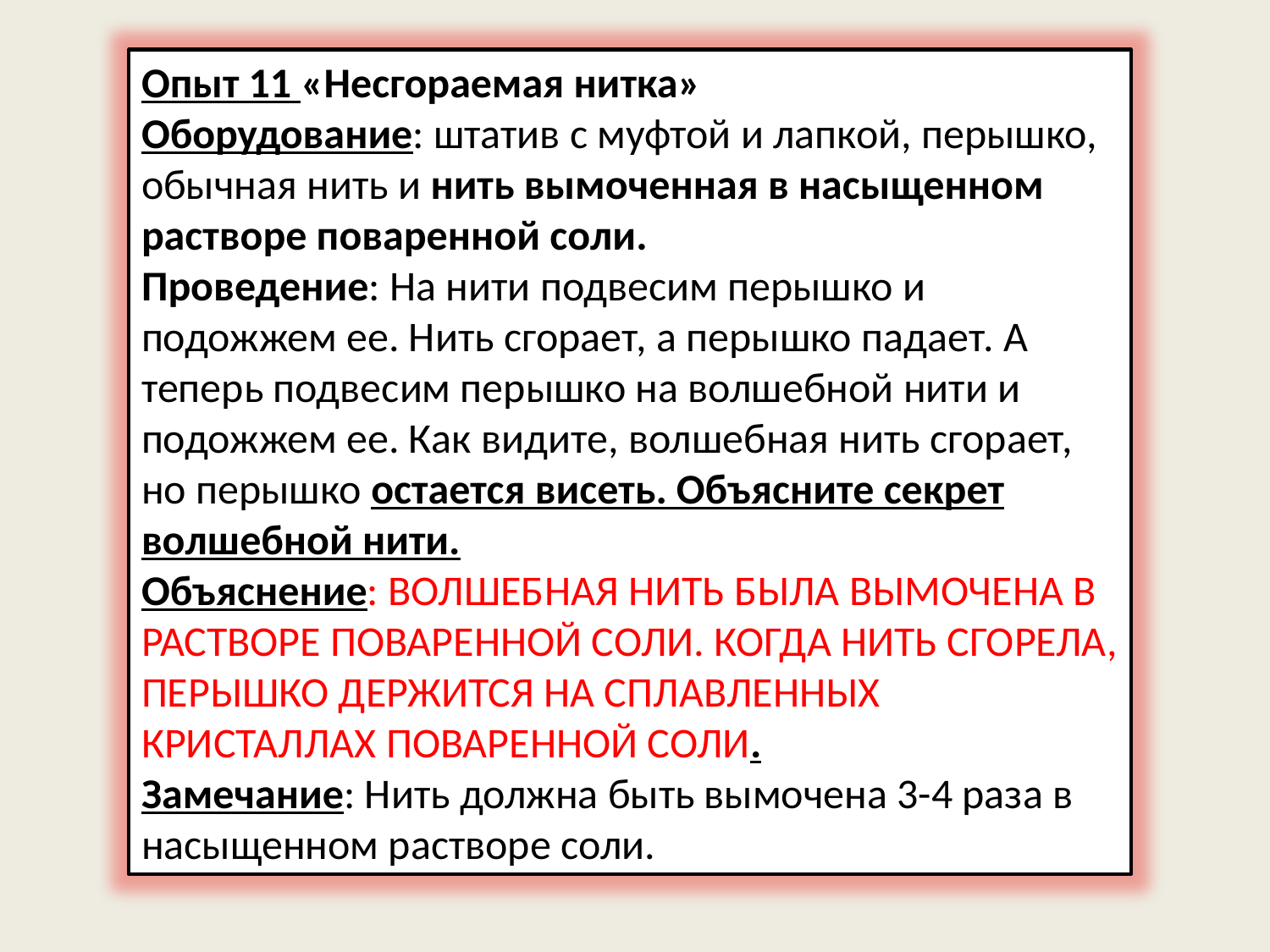

Опыт 11 «Несгораемая нитка»
Оборудование: штатив с муфтой и лапкой, перышко, обычная нить и нить вымоченная в насыщенном растворе поваренной соли.
Проведение: На нити подвесим перышко и подожжем ее. Нить сгорает, а перышко падает. А теперь подвесим перышко на волшебной нити и подожжем ее. Как видите, волшебная нить сгорает, но перышко остается висеть. Объясните секрет волшебной нити.
Объяснение: ВОЛШЕБНАЯ НИТЬ БЫЛА ВЫМОЧЕНА В РАСТВОРЕ ПОВАРЕННОЙ СОЛИ. КОГДА НИТЬ СГОРЕЛА, ПЕРЫШКО ДЕРЖИТСЯ НА СПЛАВЛЕННЫХ КРИСТАЛЛАХ ПОВАРЕННОЙ СОЛИ.
Замечание: Нить должна быть вымочена 3-4 раза в насыщенном растворе соли.